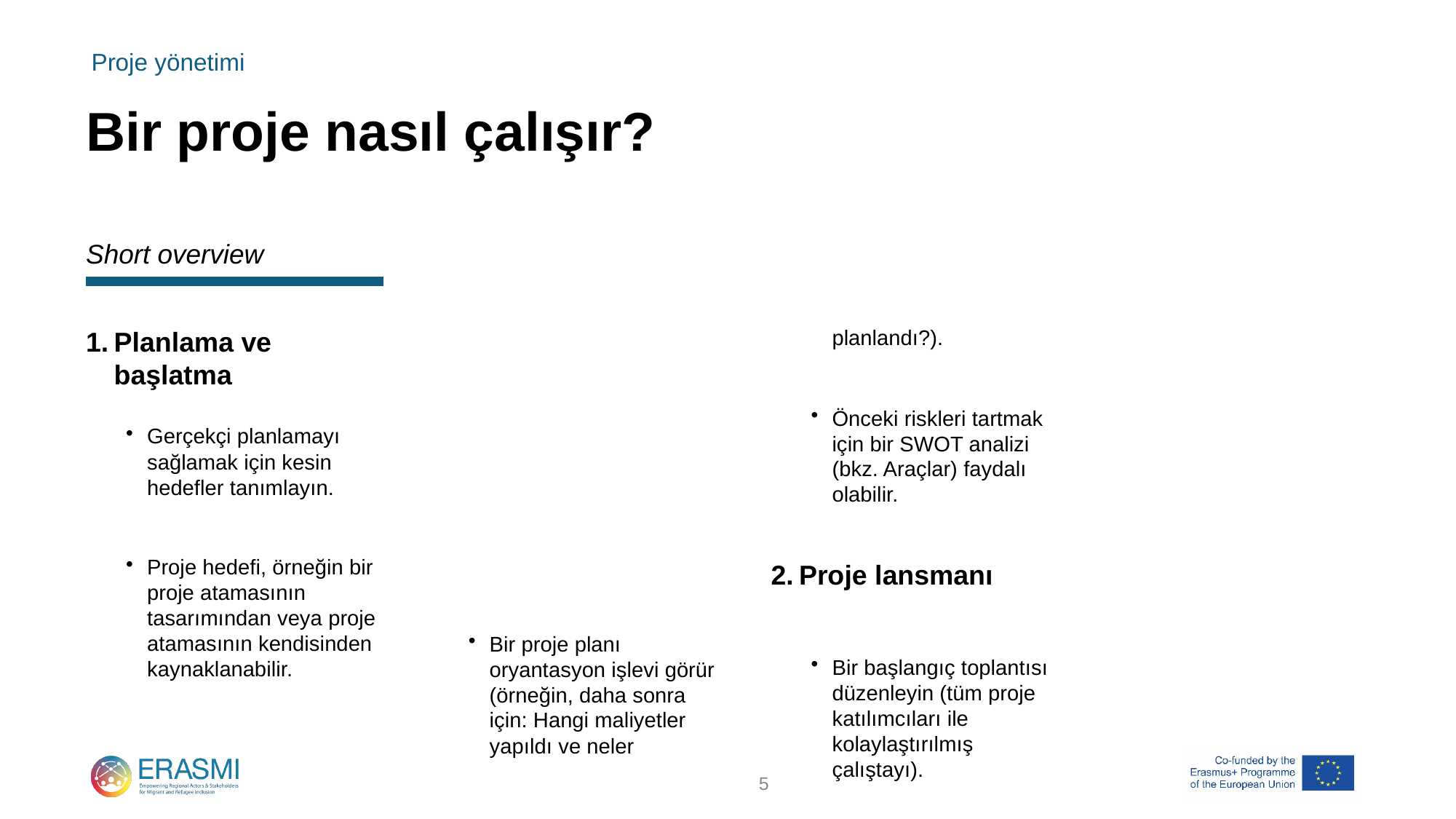

# Bir proje nasıl çalışır?
Short overview
Planlama ve başlatma

Gerçekçi planlamayı sağlamak için kesin hedefler tanımlayın.

Proje hedefi, örneğin bir proje atamasının tasarımından veya proje atamasının kendisinden kaynaklanabilir.

Bir proje planı oryantasyon işlevi görür (örneğin, daha sonra için: Hangi maliyetler yapıldı ve neler planlandı?).

Önceki riskleri tartmak için bir SWOT analizi (bkz. Araçlar) faydalı olabilir.

Proje lansmanı

Bir başlangıç toplantısı düzenleyin (tüm proje katılımcıları ile kolaylaştırılmış çalıştayı).